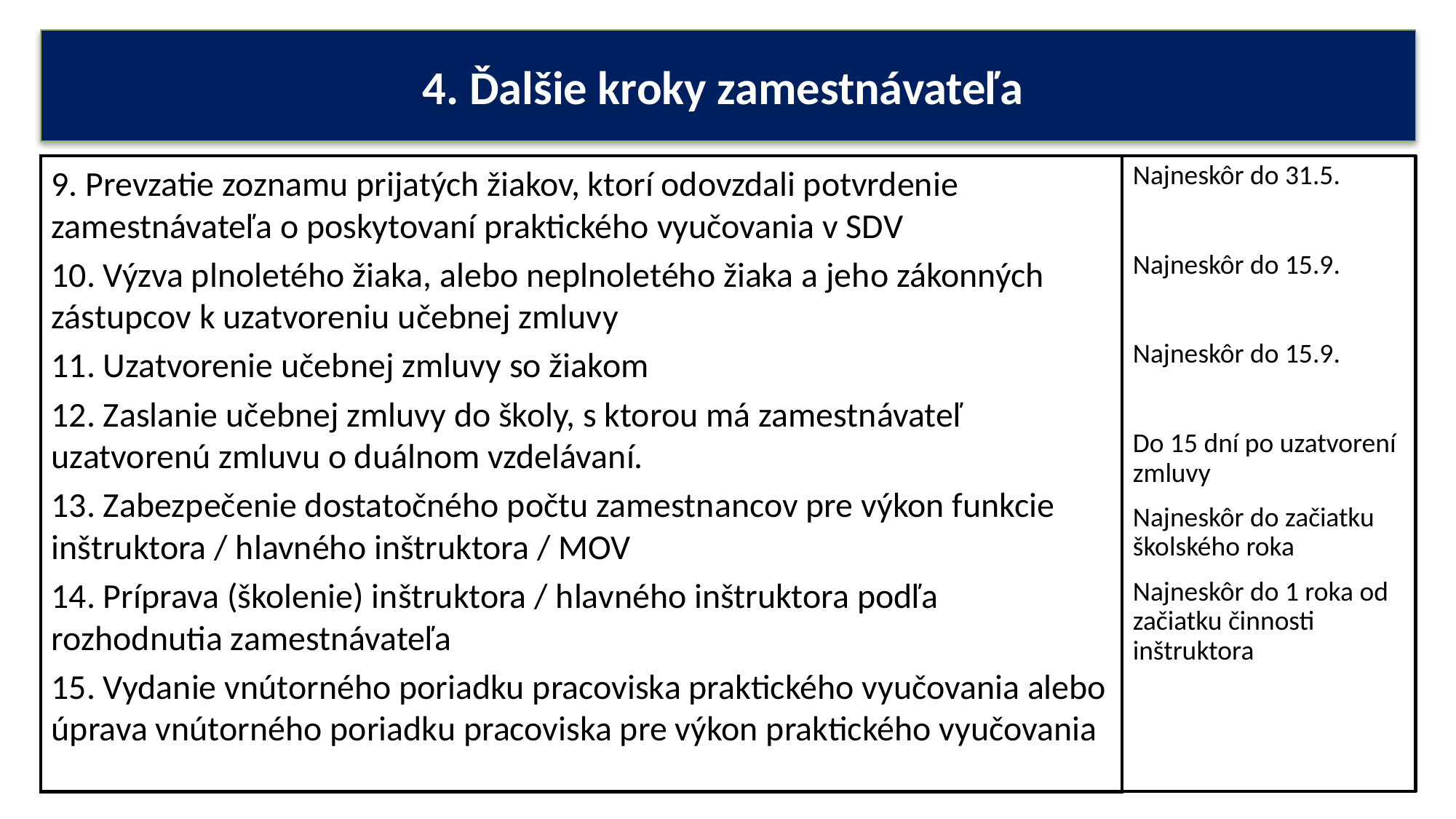

# 4. Ďalšie kroky zamestnávateľa
9. Prevzatie zoznamu prijatých žiakov, ktorí odovzdali potvrdenie zamestnávateľa o poskytovaní praktického vyučovania v SDV
10. Výzva plnoletého žiaka, alebo neplnoletého žiaka a jeho zákonných zástupcov k uzatvoreniu učebnej zmluvy
11. Uzatvorenie učebnej zmluvy so žiakom
12. Zaslanie učebnej zmluvy do školy, s ktorou má zamestnávateľ uzatvorenú zmluvu o duálnom vzdelávaní.
13. Zabezpečenie dostatočného počtu zamestnancov pre výkon funkcie inštruktora / hlavného inštruktora / MOV
14. Príprava (školenie) inštruktora / hlavného inštruktora podľa rozhodnutia zamestnávateľa
15. Vydanie vnútorného poriadku pracoviska praktického vyučovania alebo úprava vnútorného poriadku pracoviska pre výkon praktického vyučovania

Najneskôr do 31.5.

Najneskôr do 15.9.

Najneskôr do 15.9.

Do 15 dní po uzatvorení zmluvy
Najneskôr do začiatku školského roka
Najneskôr do 1 roka od začiatku činnosti inštruktora